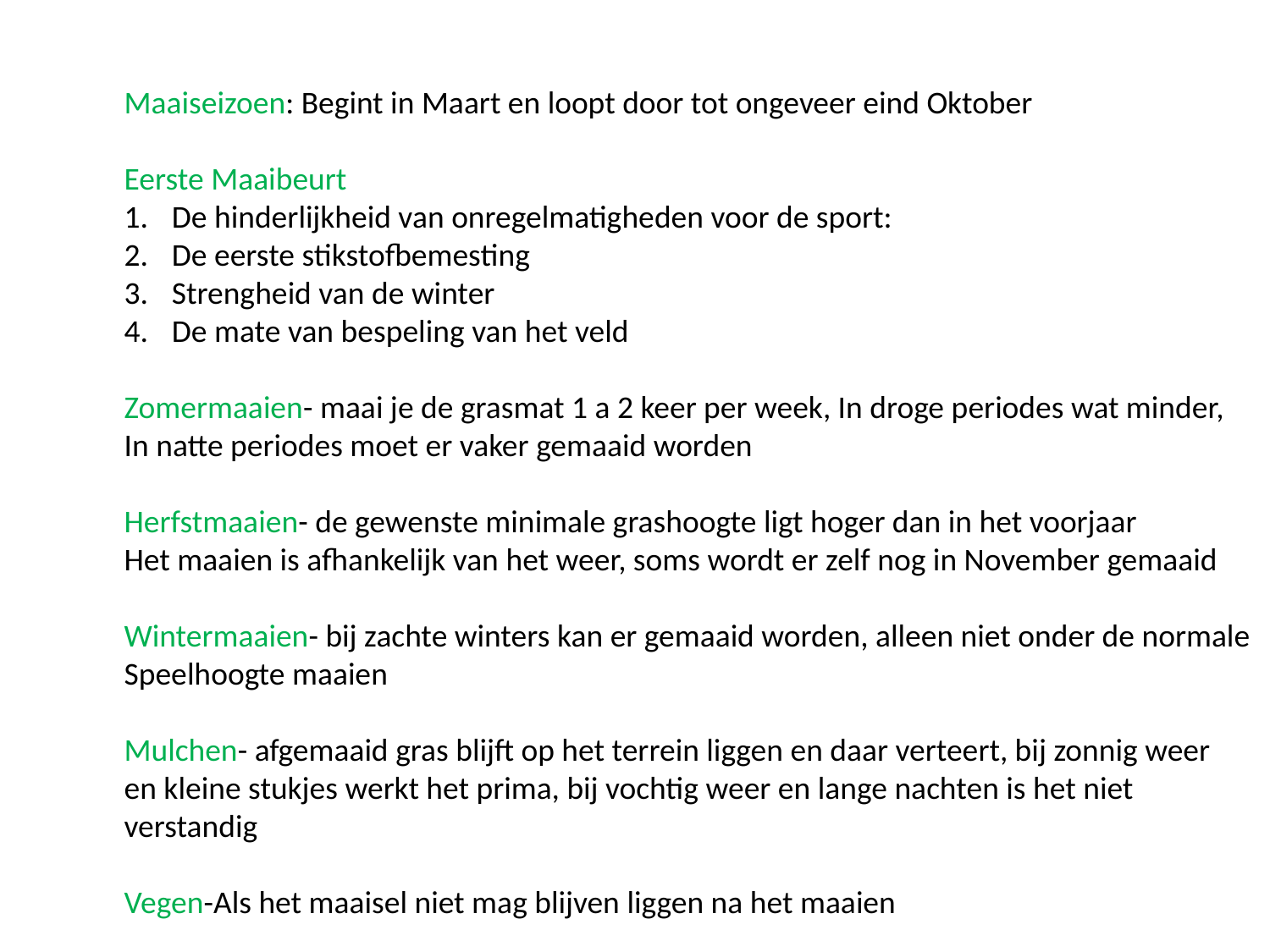

Maaiseizoen: Begint in Maart en loopt door tot ongeveer eind Oktober

Eerste Maaibeurt
De hinderlijkheid van onregelmatigheden voor de sport:
De eerste stikstofbemesting
Strengheid van de winter
De mate van bespeling van het veld

Zomermaaien- maai je de grasmat 1 a 2 keer per week, In droge periodes wat minder,
In natte periodes moet er vaker gemaaid worden

Herfstmaaien- de gewenste minimale grashoogte ligt hoger dan in het voorjaar
Het maaien is afhankelijk van het weer, soms wordt er zelf nog in November gemaaid

Wintermaaien- bij zachte winters kan er gemaaid worden, alleen niet onder de normale
Speelhoogte maaien

Mulchen- afgemaaid gras blijft op het terrein liggen en daar verteert, bij zonnig weer
en kleine stukjes werkt het prima, bij vochtig weer en lange nachten is het niet
verstandig

Vegen-Als het maaisel niet mag blijven liggen na het maaien